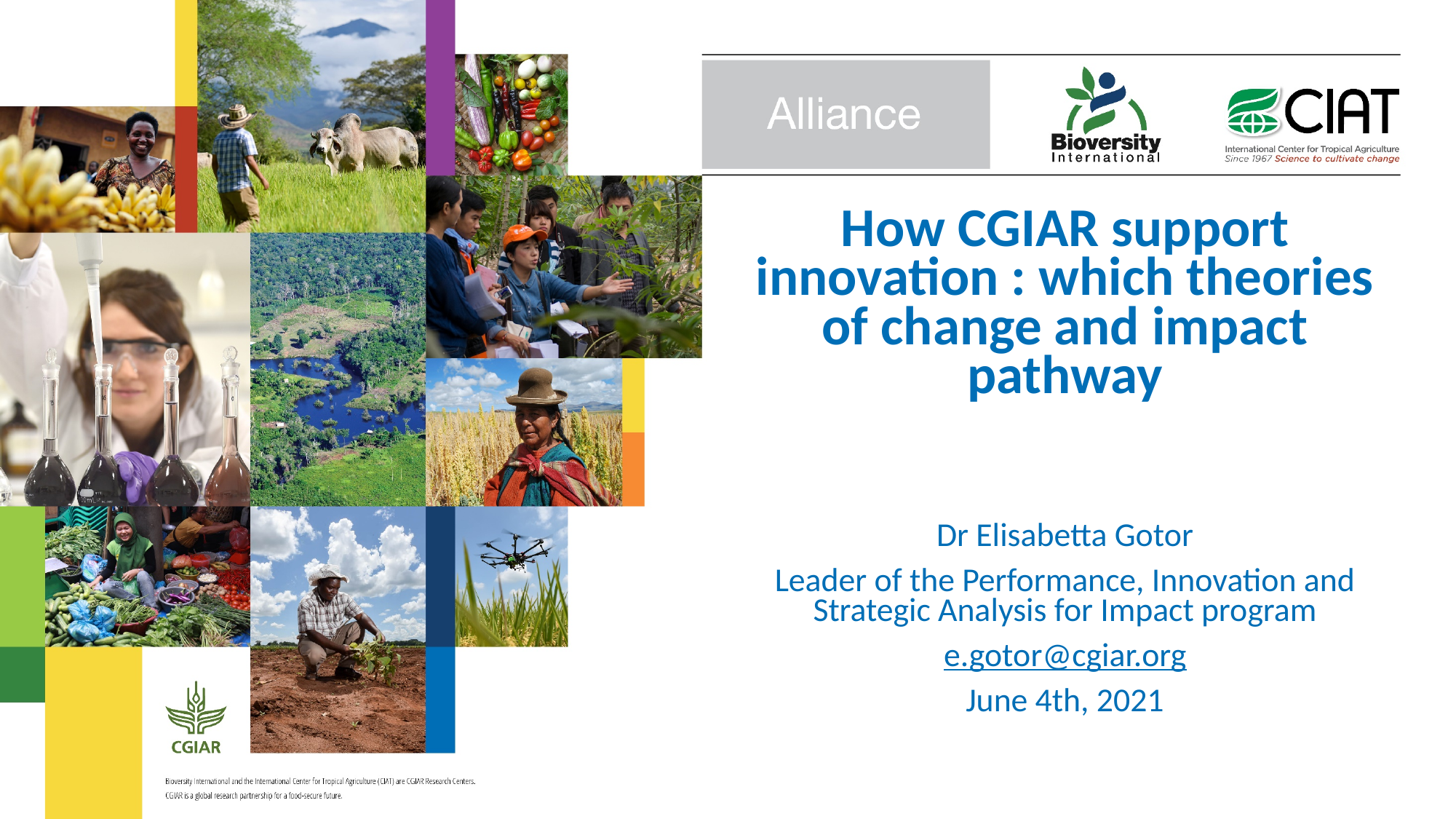

# How CGIAR support innovation : which theories of change and impact pathway
Dr Elisabetta Gotor
Leader of the Performance, Innovation and Strategic Analysis for Impact program
e.gotor@cgiar.org
June 4th, 2021